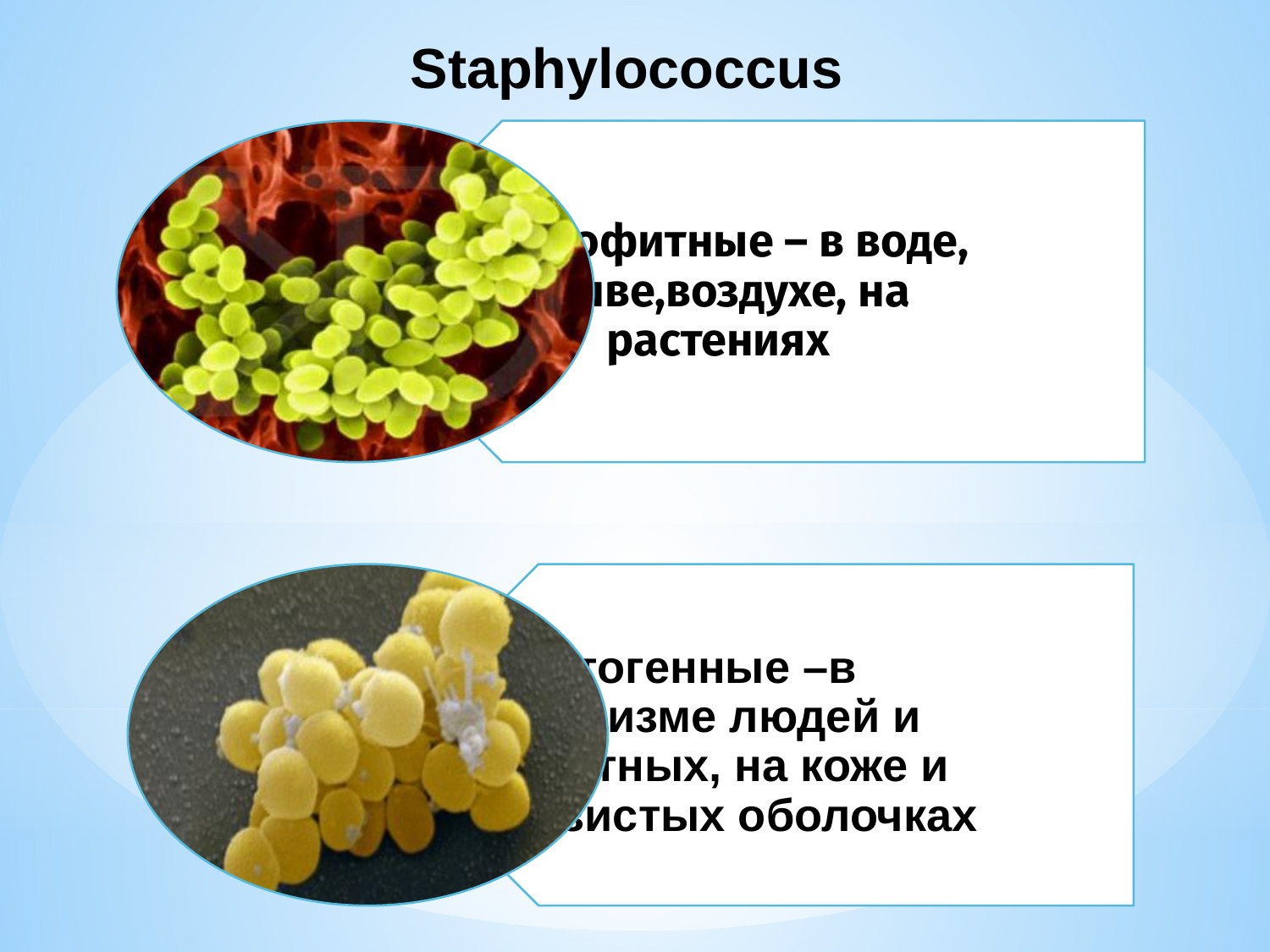

Staphylococcus
Сапрофитные – в воде, почве,воздухе, на растениях

   Патогенные –в организме людей и животных, на коже и слизистых оболочках
# Описание